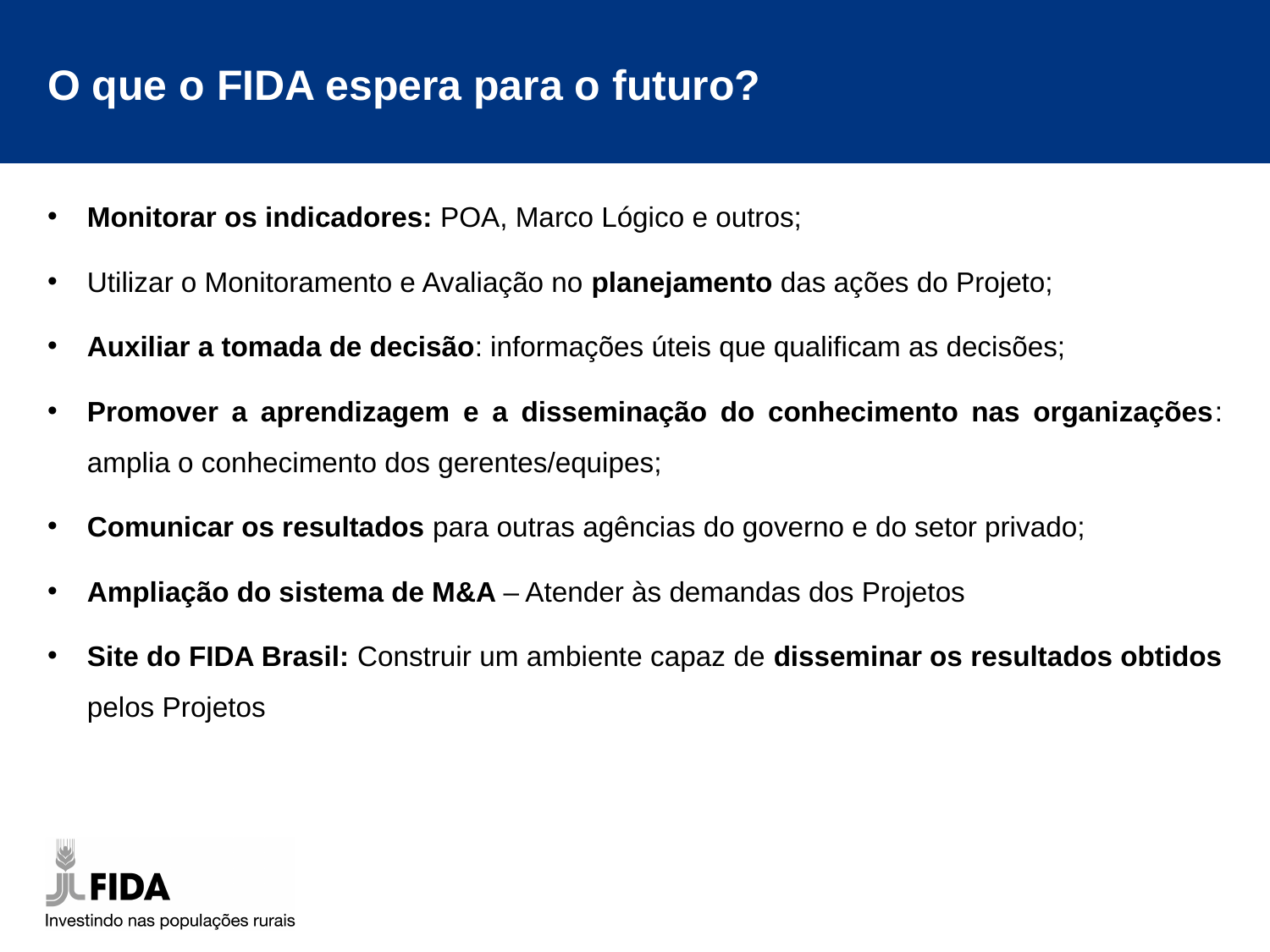

O que o FIDA espera para o futuro?
Monitorar os indicadores: POA, Marco Lógico e outros;
Utilizar o Monitoramento e Avaliação no planejamento das ações do Projeto;
Auxiliar a tomada de decisão: informações úteis que qualificam as decisões;
Promover a aprendizagem e a disseminação do conhecimento nas organizações: amplia o conhecimento dos gerentes/equipes;
Comunicar os resultados para outras agências do governo e do setor privado;
Ampliação do sistema de M&A – Atender às demandas dos Projetos
Site do FIDA Brasil: Construir um ambiente capaz de disseminar os resultados obtidos pelos Projetos